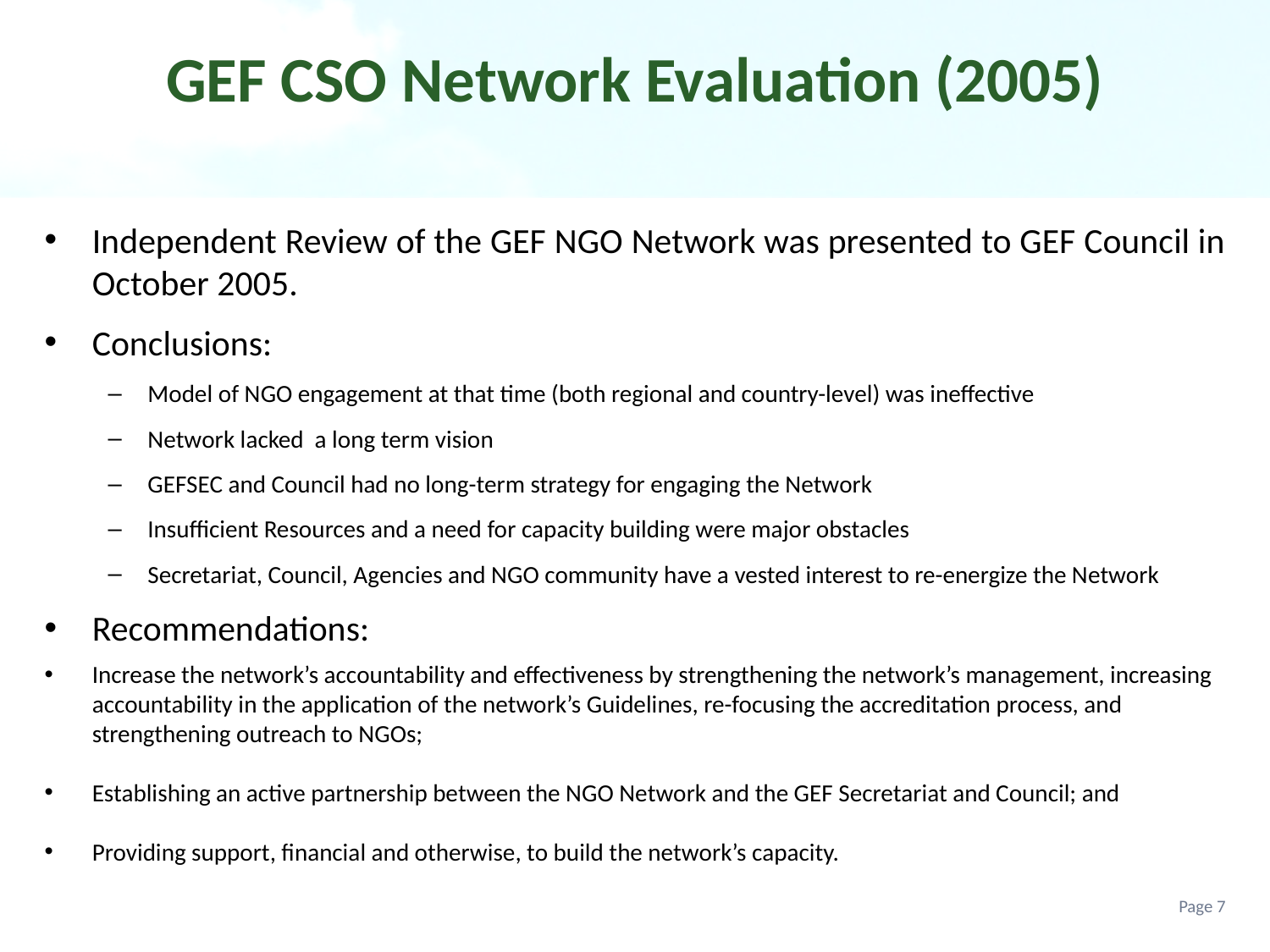

# GEF CSO Network Evaluation (2005)
Independent Review of the GEF NGO Network was presented to GEF Council in October 2005.
Conclusions:
Model of NGO engagement at that time (both regional and country-level) was ineffective
Network lacked  a long term vision
GEFSEC and Council had no long-term strategy for engaging the Network
Insufficient Resources and a need for capacity building were major obstacles
Secretariat, Council, Agencies and NGO community have a vested interest to re-energize the Network
Recommendations:
Increase the network’s accountability and effectiveness by strengthening the network’s management, increasing accountability in the application of the network’s Guidelines, re-focusing the accreditation process, and strengthening outreach to NGOs;

Establishing an active partnership between the NGO Network and the GEF Secretariat and Council; and

Providing support, financial and otherwise, to build the network’s capacity.